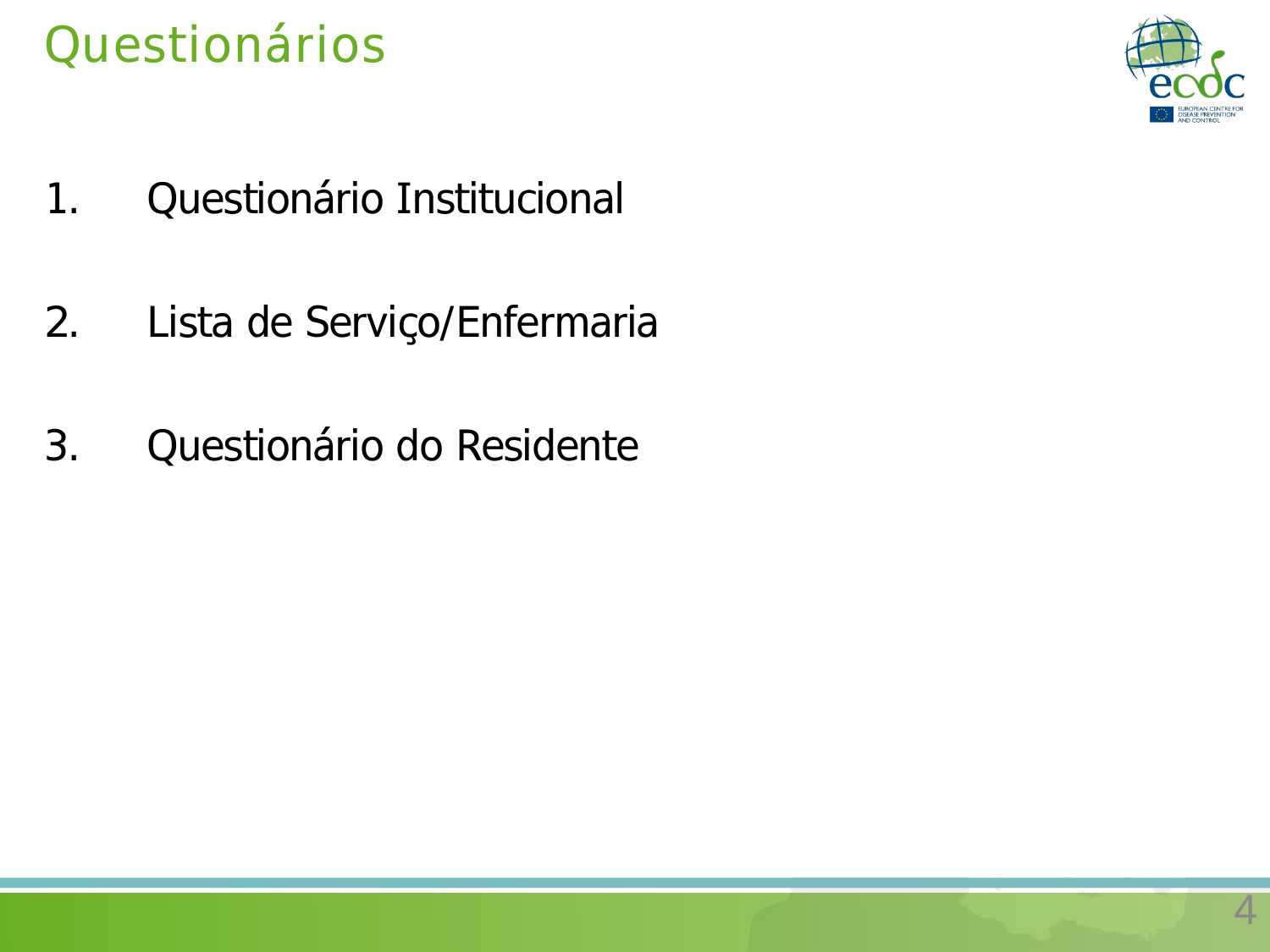

# Questionários
Questionário Institucional

Lista de Serviço/Enfermaria

Questionário do Residente

4